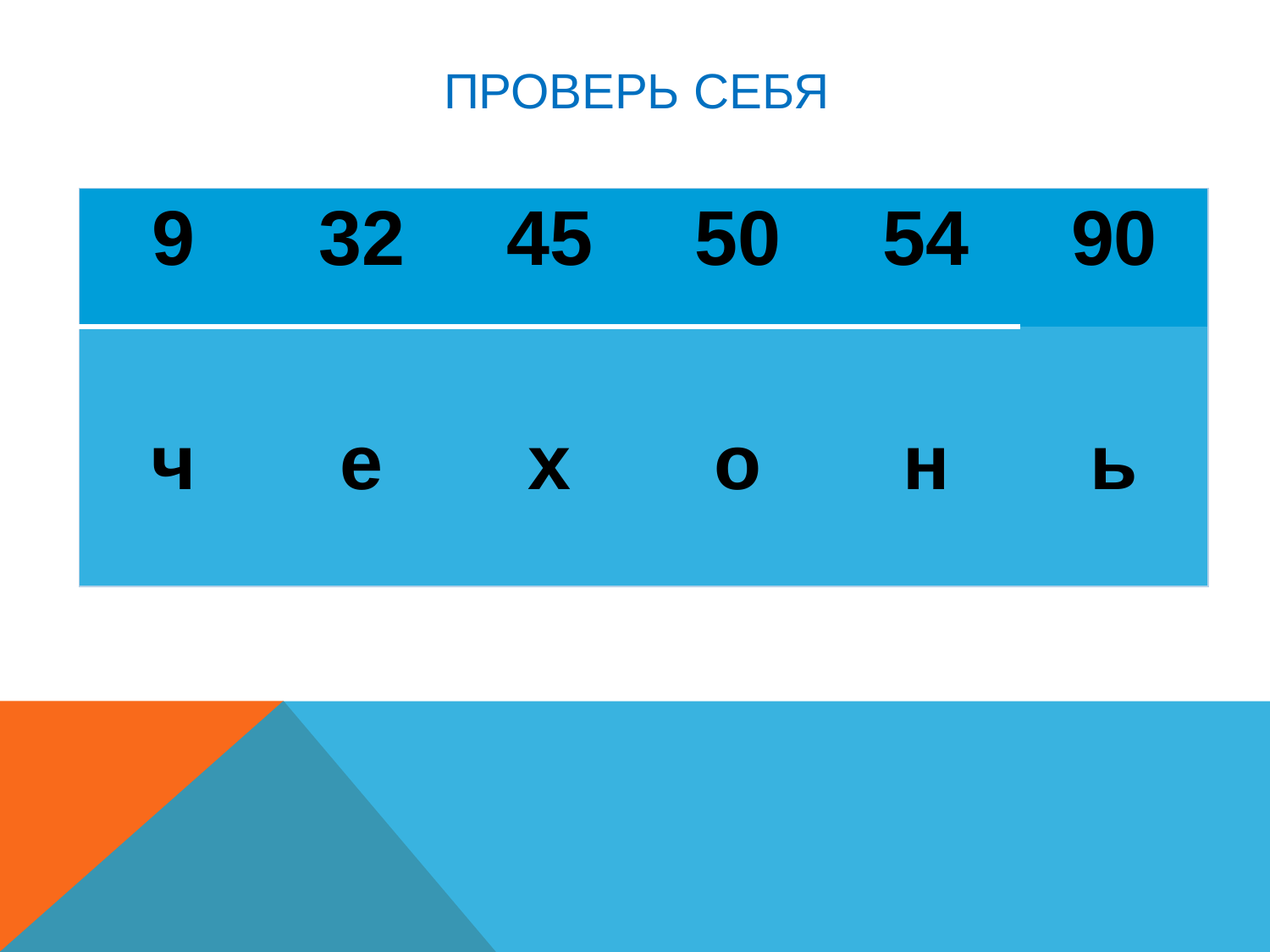

# Проверь себя
| 9 | 32 | 45 | 50 | 54 | 90 |
| --- | --- | --- | --- | --- | --- |
| ч | е | х | о | н | ь |